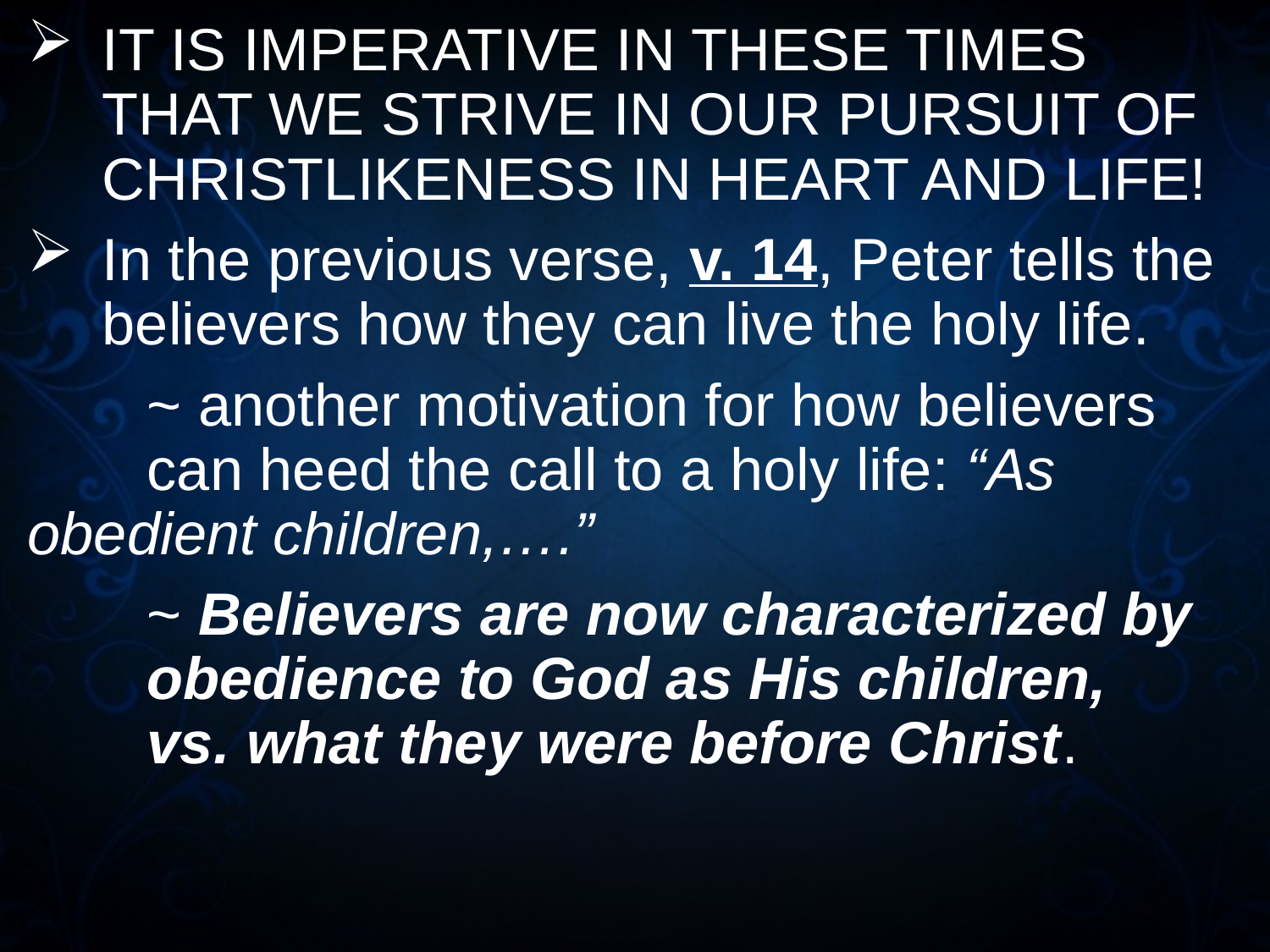

IT IS IMPERATIVE IN THESE TIMES THAT WE STRIVE IN OUR PURSUIT OF CHRISTLIKENESS IN HEART AND LIFE!
In the previous verse, v. 14, Peter tells the believers how they can live the holy life.
	~ another motivation for how believers 		can heed the call to a holy life: “As 			obedient children,….”
	~ Believers are now characterized by 		obedience to God as His children, 		vs. what they were before Christ.